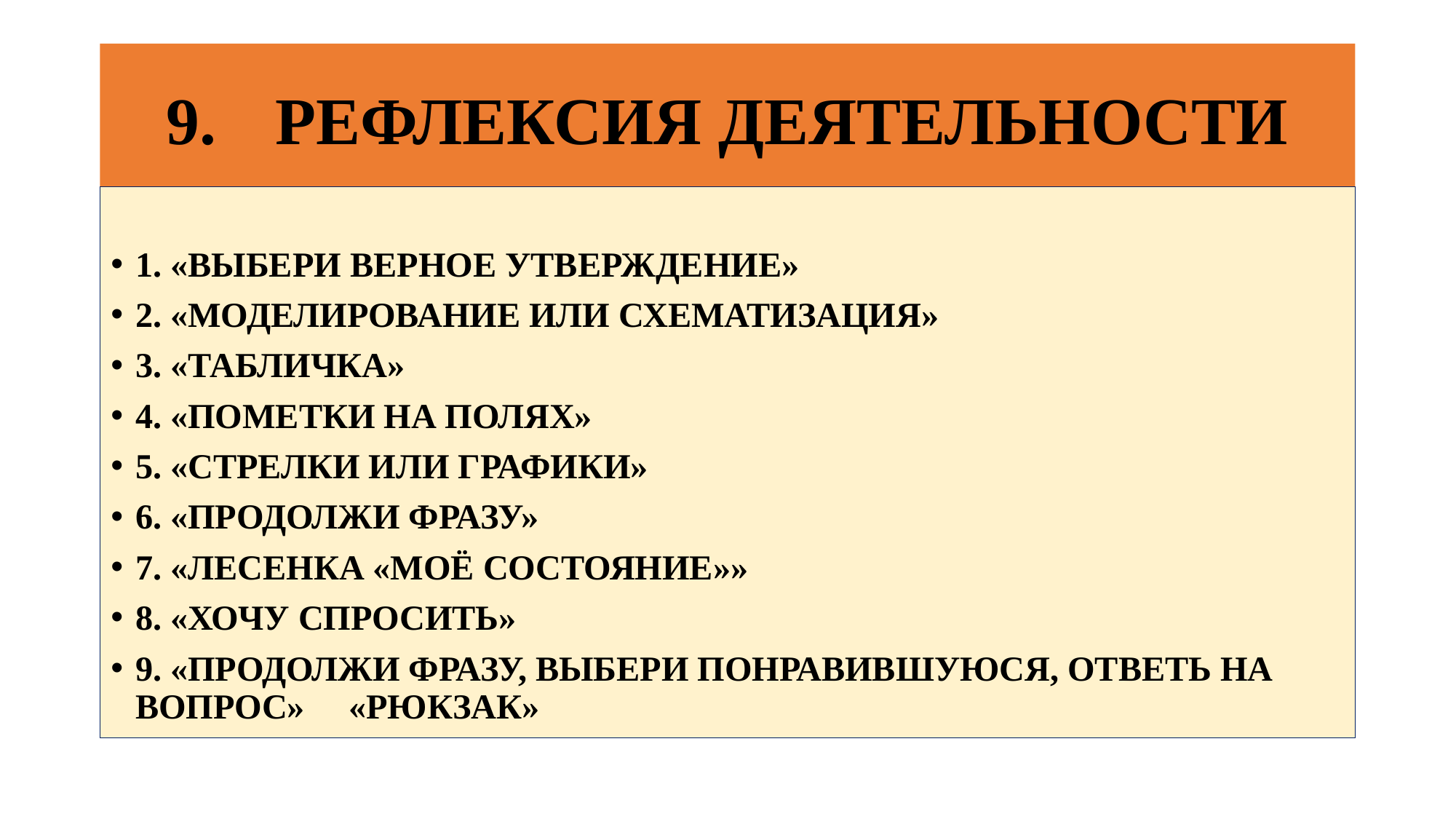

# 9.	РЕФЛЕКСИЯ ДЕЯТЕЛЬНОСТИ

1. «ВЫБЕРИ ВЕРНОЕ УТВЕРЖДЕНИЕ»
2. «МОДЕЛИРОВАНИЕ ИЛИ СХЕМАТИЗАЦИЯ»
3. «ТАБЛИЧКА»
4. «ПОМЕТКИ НА ПОЛЯХ»
5. «СТРЕЛКИ ИЛИ ГРАФИКИ»
6. «ПРОДОЛЖИ ФРАЗУ»
7. «ЛЕСЕНКА «МОЁ СОСТОЯНИЕ»»
8. «ХОЧУ СПРОСИТЬ»
9. «ПРОДОЛЖИ ФРАЗУ, ВЫБЕРИ ПОНРАВИВШУЮСЯ, ОТВЕТЬ НА ВОПРОС»     «РЮКЗАК»